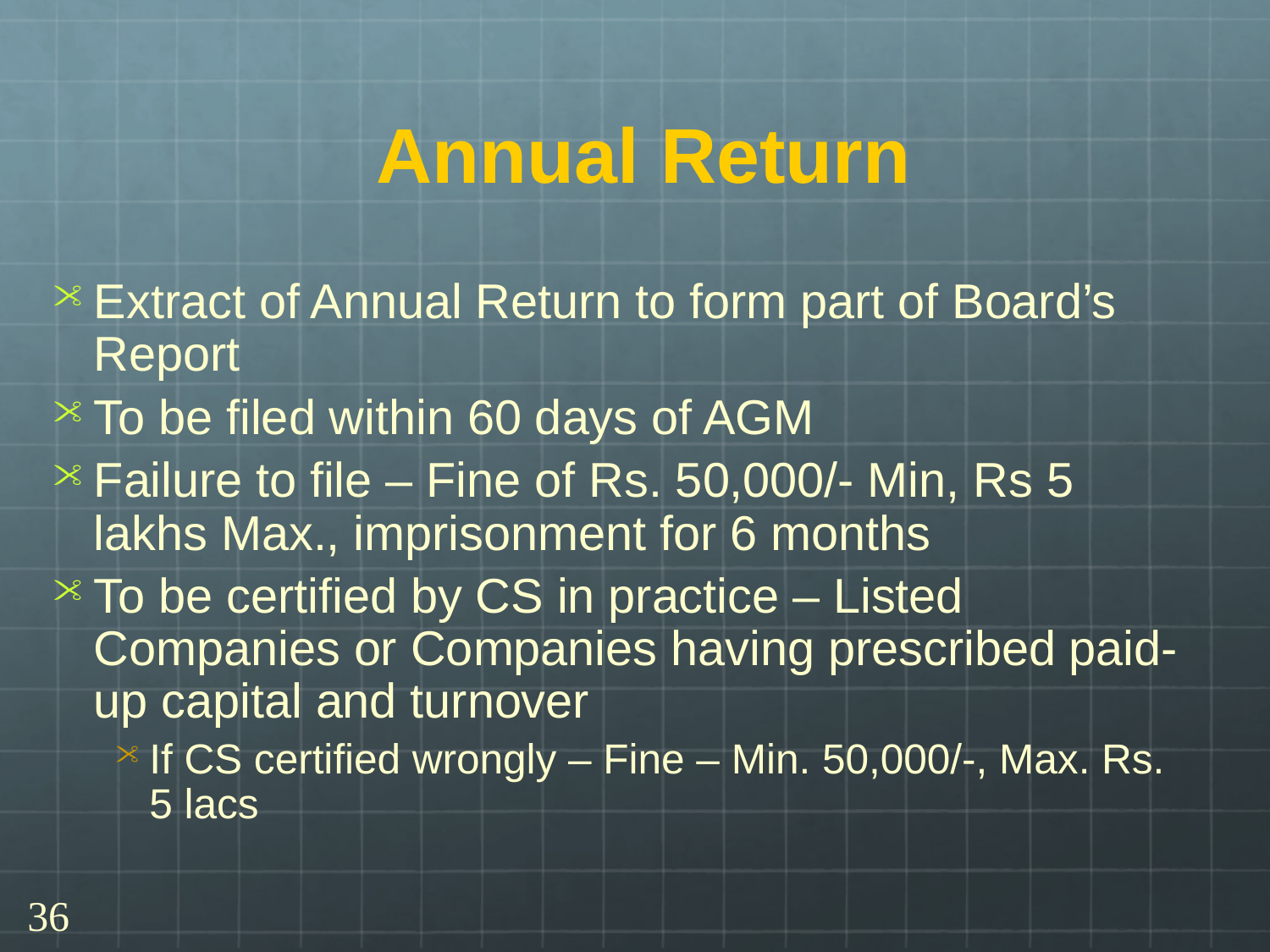

# Annual Return
Extract of Annual Return to form part of Board’s Report
To be filed within 60 days of AGM
Failure to file – Fine of Rs. 50,000/- Min, Rs 5 lakhs Max., imprisonment for 6 months
To be certified by CS in practice – Listed Companies or Companies having prescribed paid-up capital and turnover
If CS certified wrongly – Fine – Min. 50,000/-, Max. Rs. 5 lacs
36